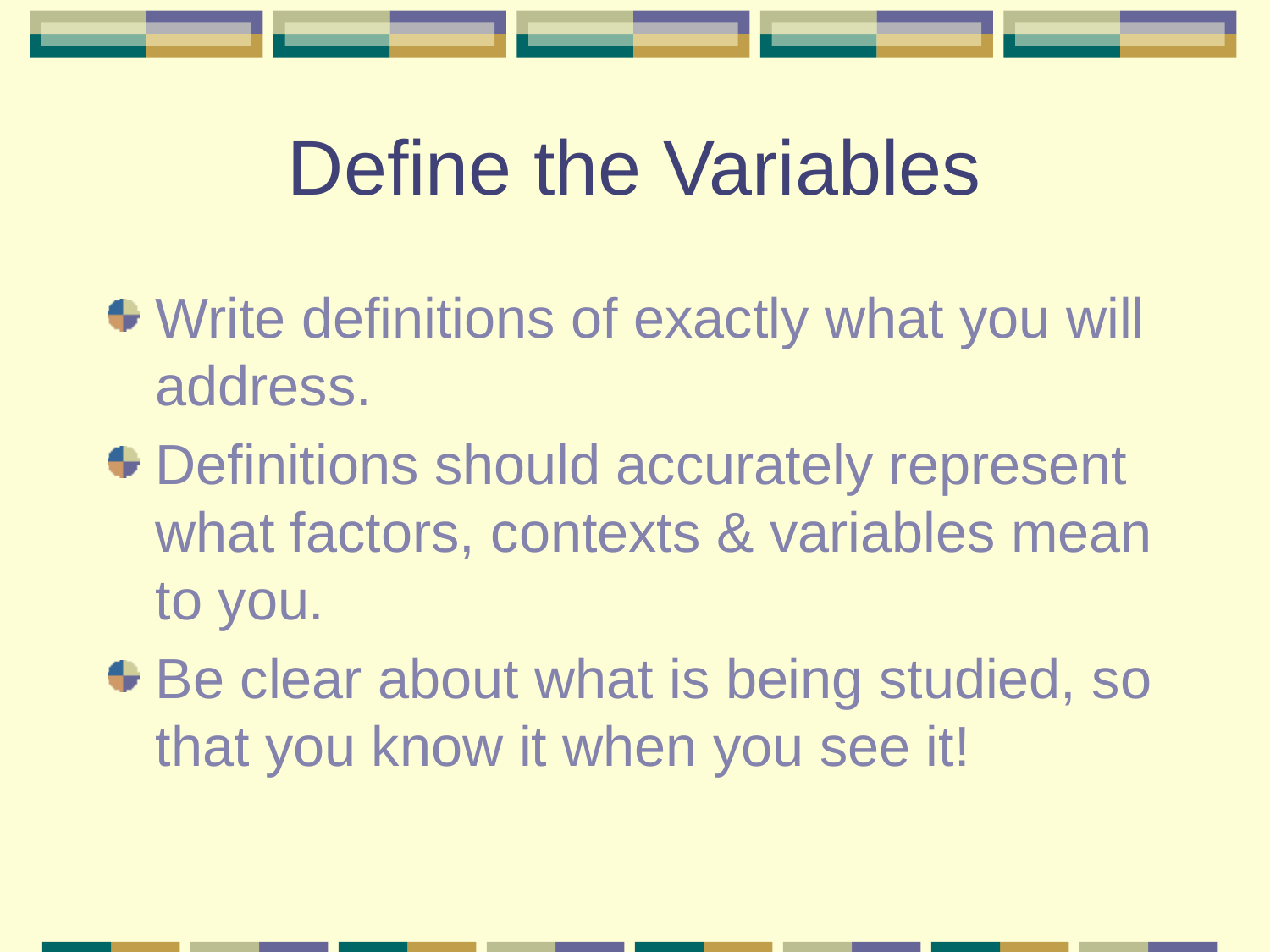

# Define the Variables
Write definitions of exactly what you will address.
Definitions should accurately represent what factors, contexts & variables mean to you.
Be clear about what is being studied, so that you know it when you see it!